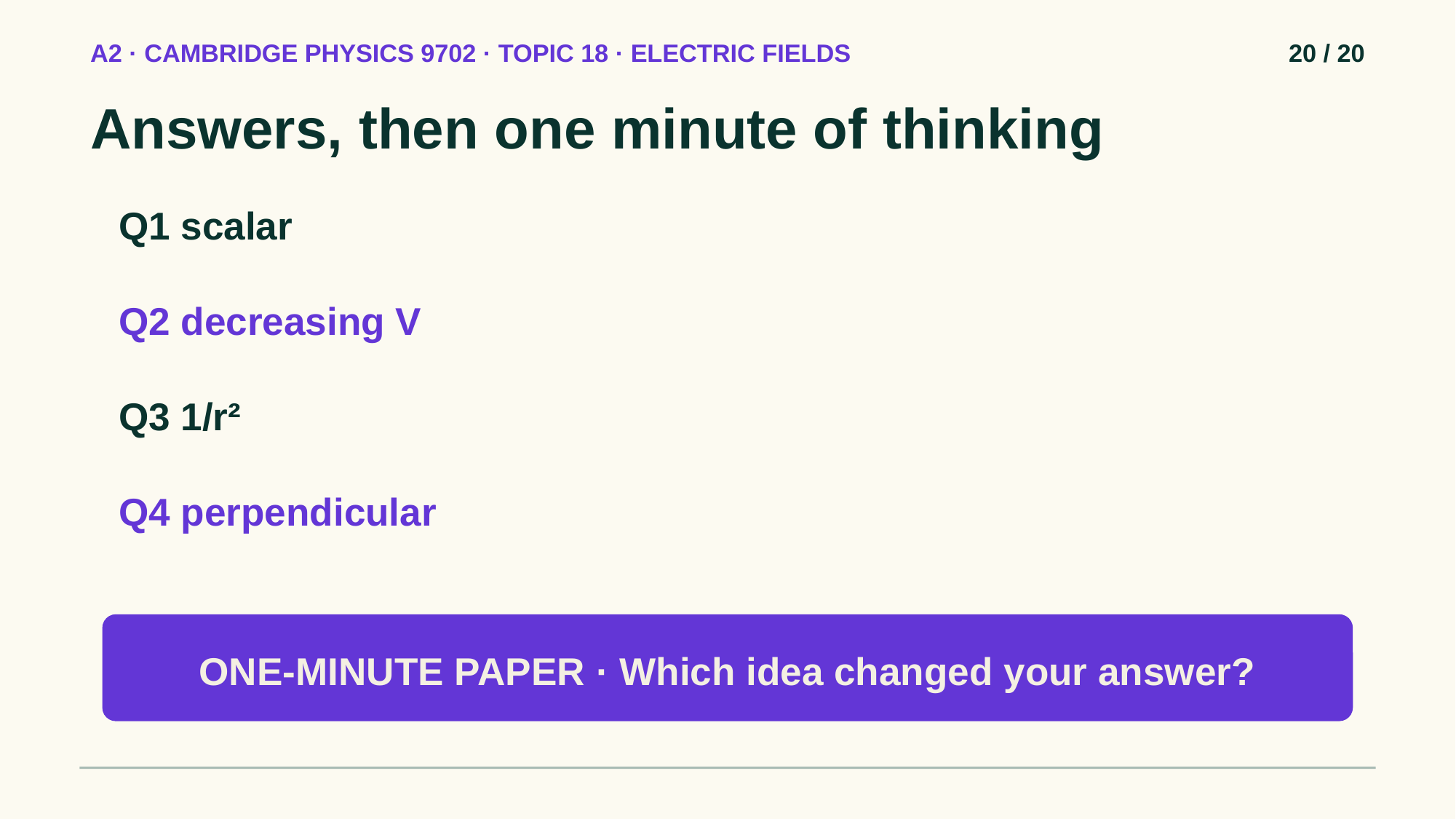

A2 · CAMBRIDGE PHYSICS 9702 · TOPIC 18 · ELECTRIC FIELDS
20 / 20
Answers, then one minute of thinking
Q1 scalar
Q2 decreasing V
Q3 1/r²
Q4 perpendicular

ONE-MINUTE PAPER · Which idea changed your answer?